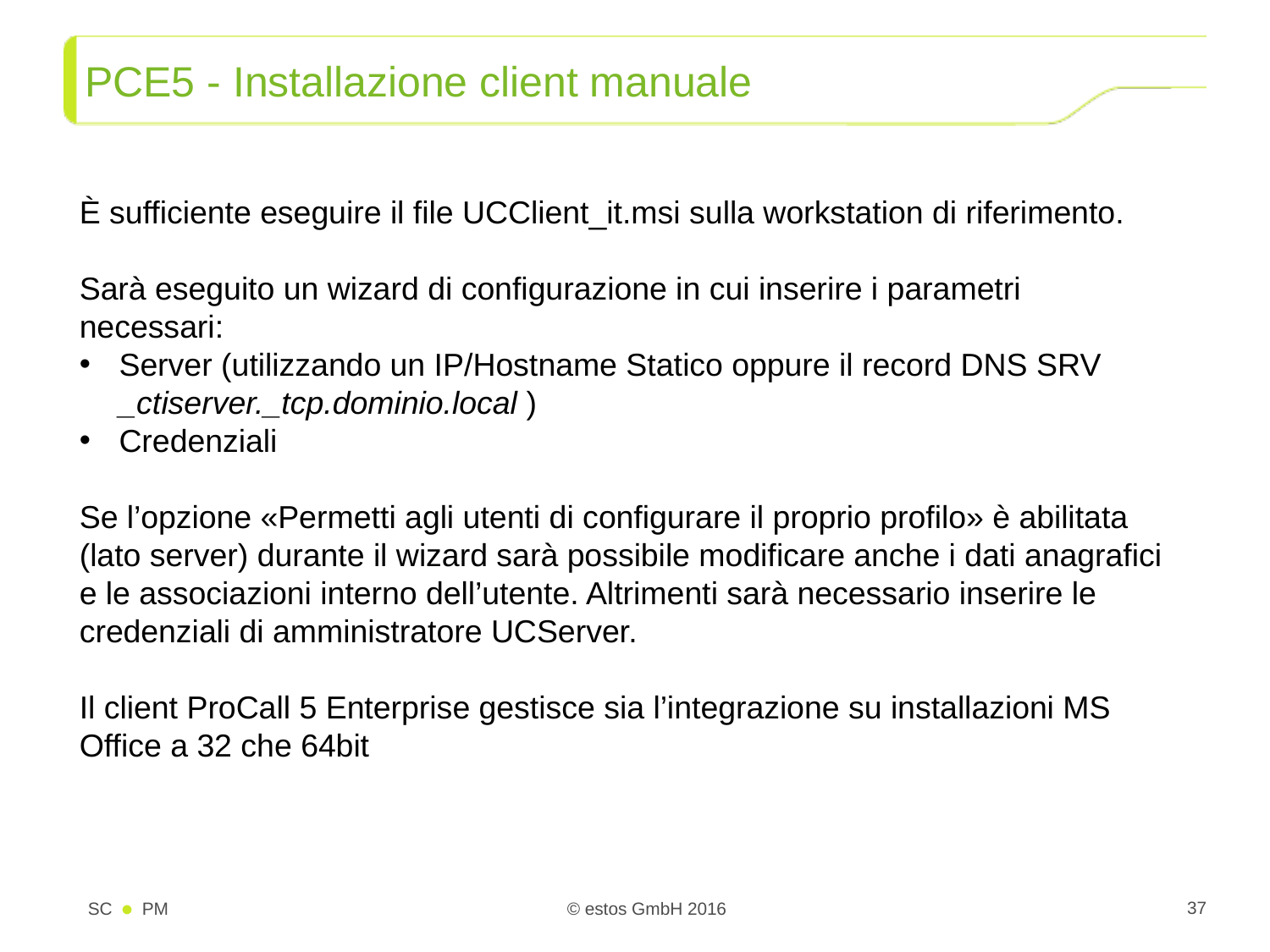

# PCE5 - Installazione client manuale
È sufficiente eseguire il file UCClient_it.msi sulla workstation di riferimento.

Sarà eseguito un wizard di configurazione in cui inserire i parametri necessari:
Server (utilizzando un IP/Hostname Statico oppure il record DNS SRV _ctiserver._tcp.dominio.local )
Credenziali

Se l’opzione «Permetti agli utenti di configurare il proprio profilo» è abilitata (lato server) durante il wizard sarà possibile modificare anche i dati anagrafici e le associazioni interno dell’utente. Altrimenti sarà necessario inserire le credenziali di amministratore UCServer.

Il client ProCall 5 Enterprise gestisce sia l’integrazione su installazioni MS Office a 32 che 64bit

SC
PM
37